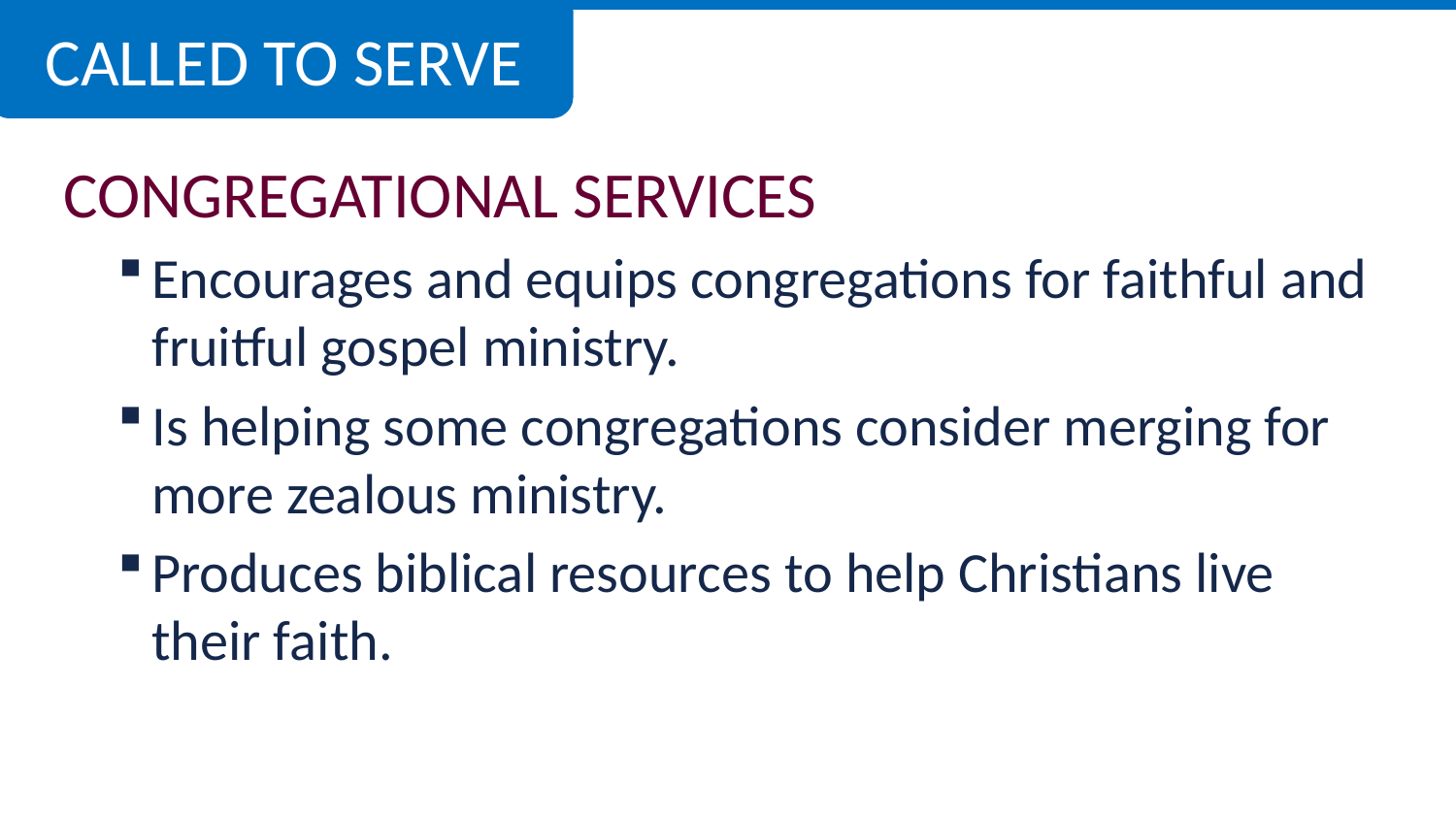

CALLED TO SERVE
CONGREGATIONAL SERVICES
Encourages and equips congregations for faithful and fruitful gospel ministry.
Is helping some congregations consider merging for more zealous ministry.
Produces biblical resources to help Christians live their faith.